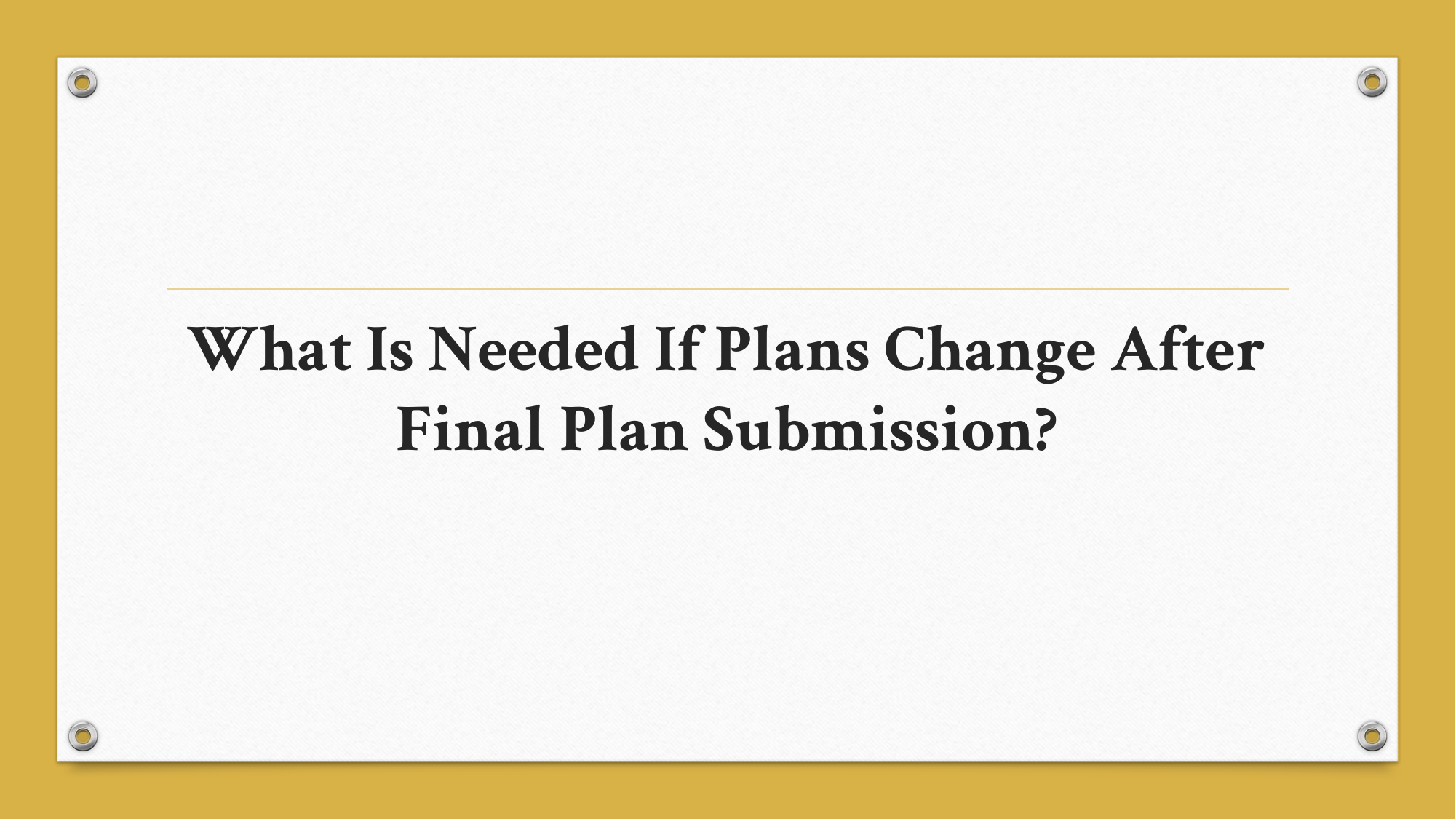

# What Is Needed If Plans Change After Final Plan Submission?